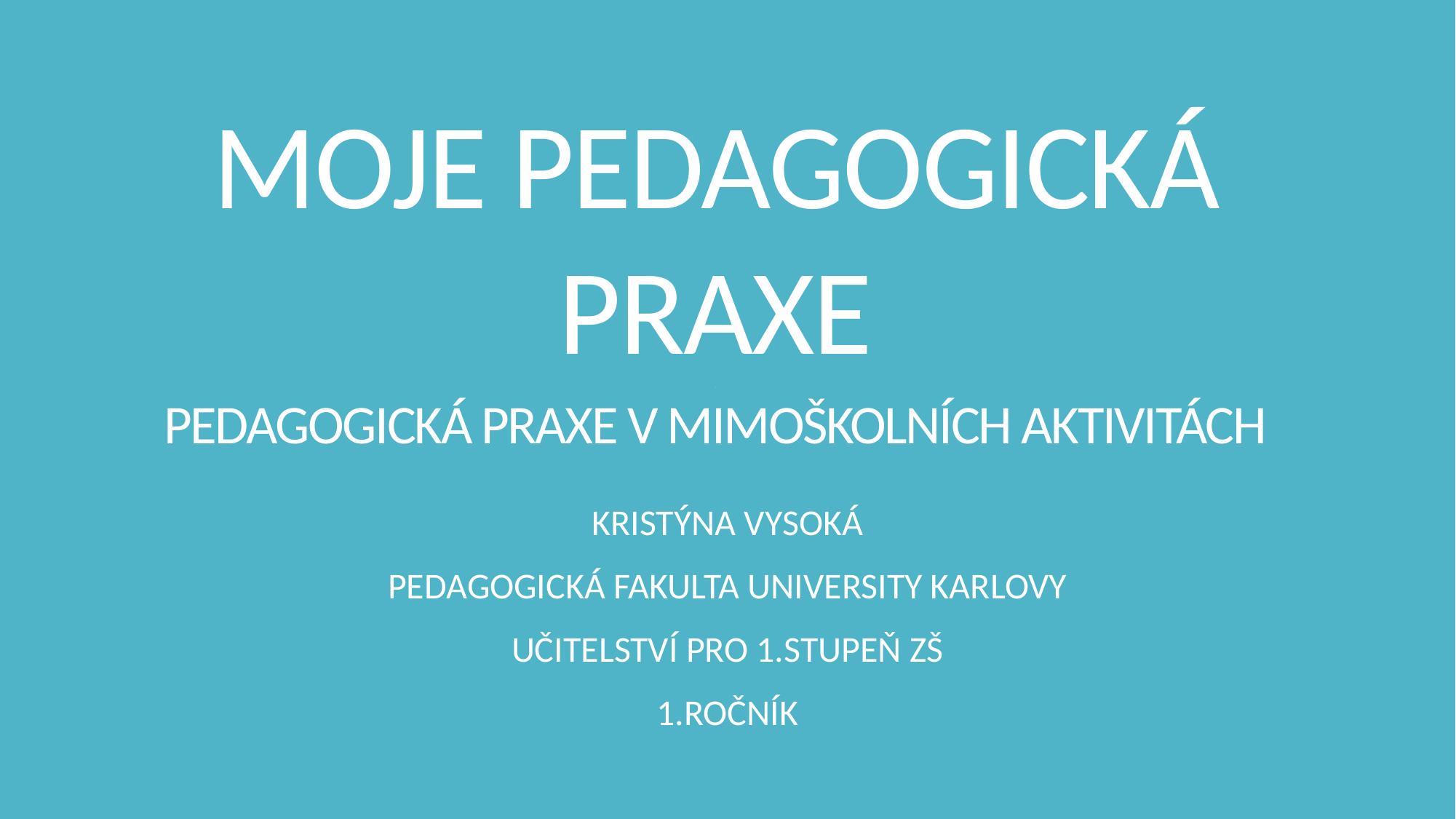

# MOJE PEDAGOGICKÁ PRAXE ¨ PEDAGOGICKÁ PRAXE V MIMOŠKOLNÍCH AKTIVITÁCH
KRISTÝNA VYSOKÁ
PEDAGOGICKÁ FAKULTA UNIVERSITY KARLOVY
UČITELSTVÍ PRO 1.STUPEŇ ZŠ
1.ROČNÍK